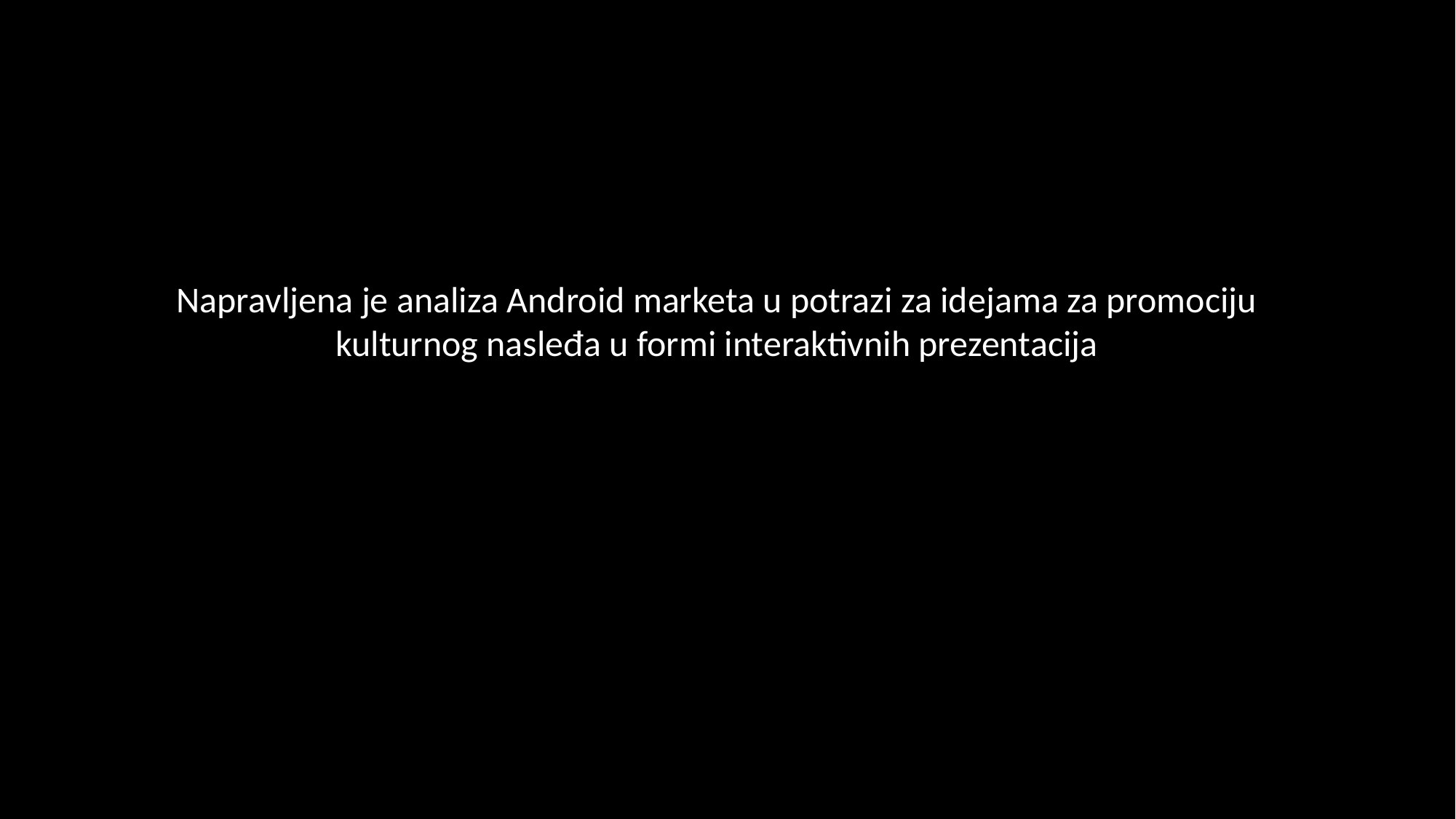

Napravljena je analiza Android marketa u potrazi za idejama za promociju kulturnog nasleđa u formi interaktivnih prezentacija